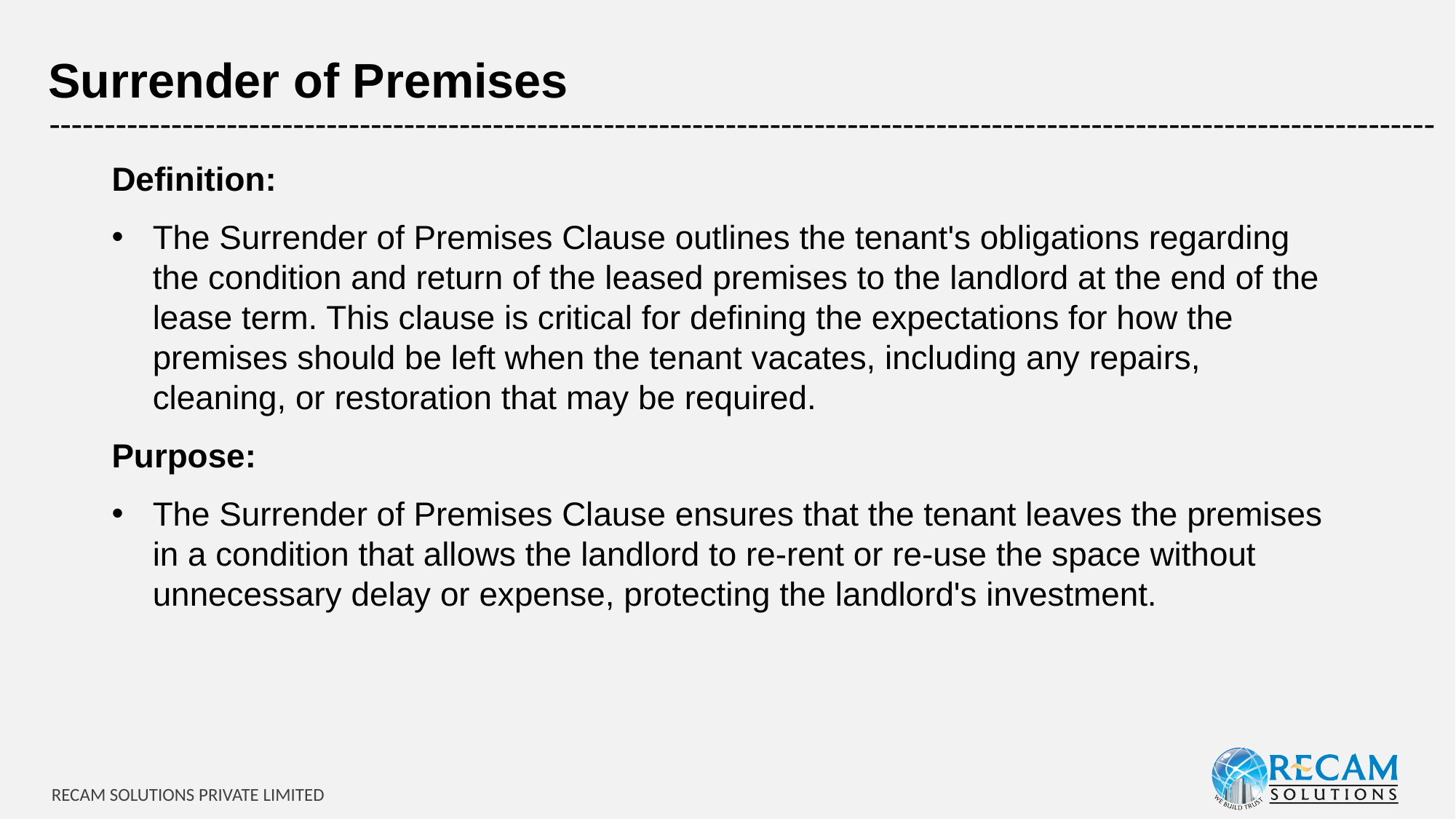

Surrender of Premises
-----------------------------------------------------------------------------------------------------------------------------
Definition:
The Surrender of Premises Clause outlines the tenant's obligations regarding the condition and return of the leased premises to the landlord at the end of the lease term. This clause is critical for defining the expectations for how the premises should be left when the tenant vacates, including any repairs, cleaning, or restoration that may be required.
Purpose:
The Surrender of Premises Clause ensures that the tenant leaves the premises in a condition that allows the landlord to re-rent or re-use the space without unnecessary delay or expense, protecting the landlord's investment.
RECAM SOLUTIONS PRIVATE LIMITED